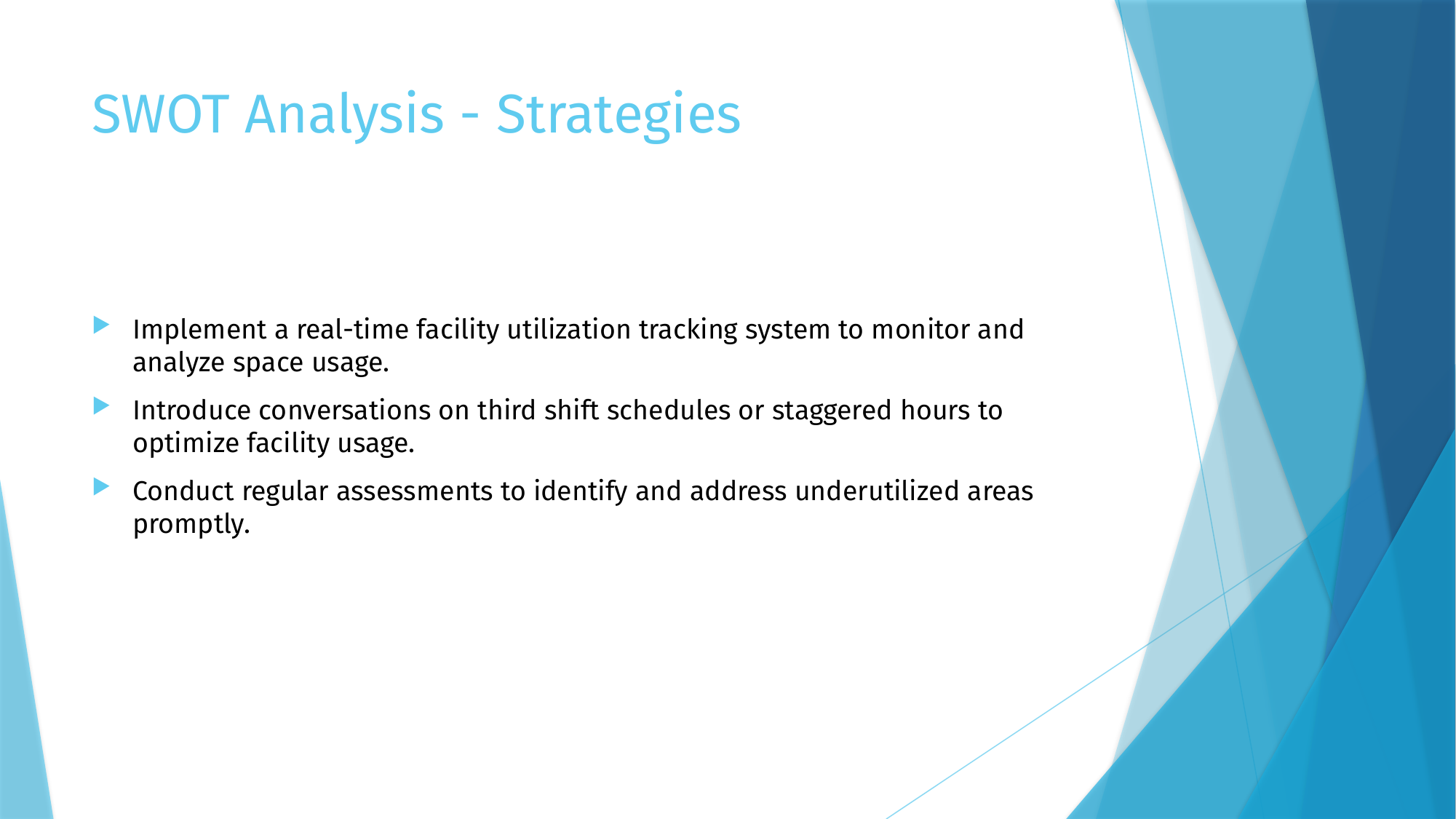

# SWOT Analysis - Strategies

Implement a real-time facility utilization tracking system to monitor and analyze space usage.
Introduce conversations on third shift schedules or staggered hours to optimize facility usage.
Conduct regular assessments to identify and address underutilized areas promptly.